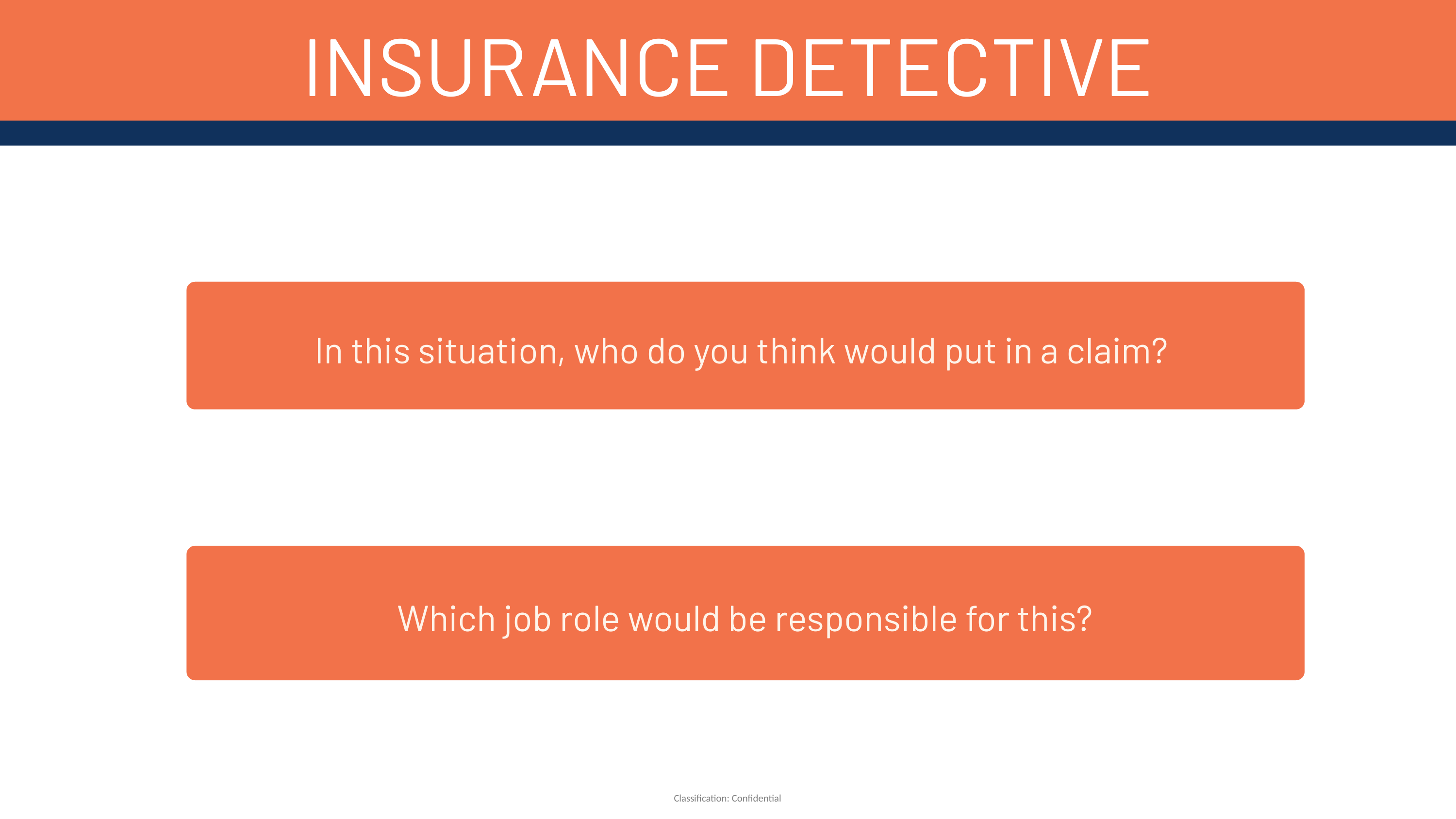

INSURANCE DETECTIVE
In this situation, who do you think would put in a claim?
Which job role would be responsible for this?